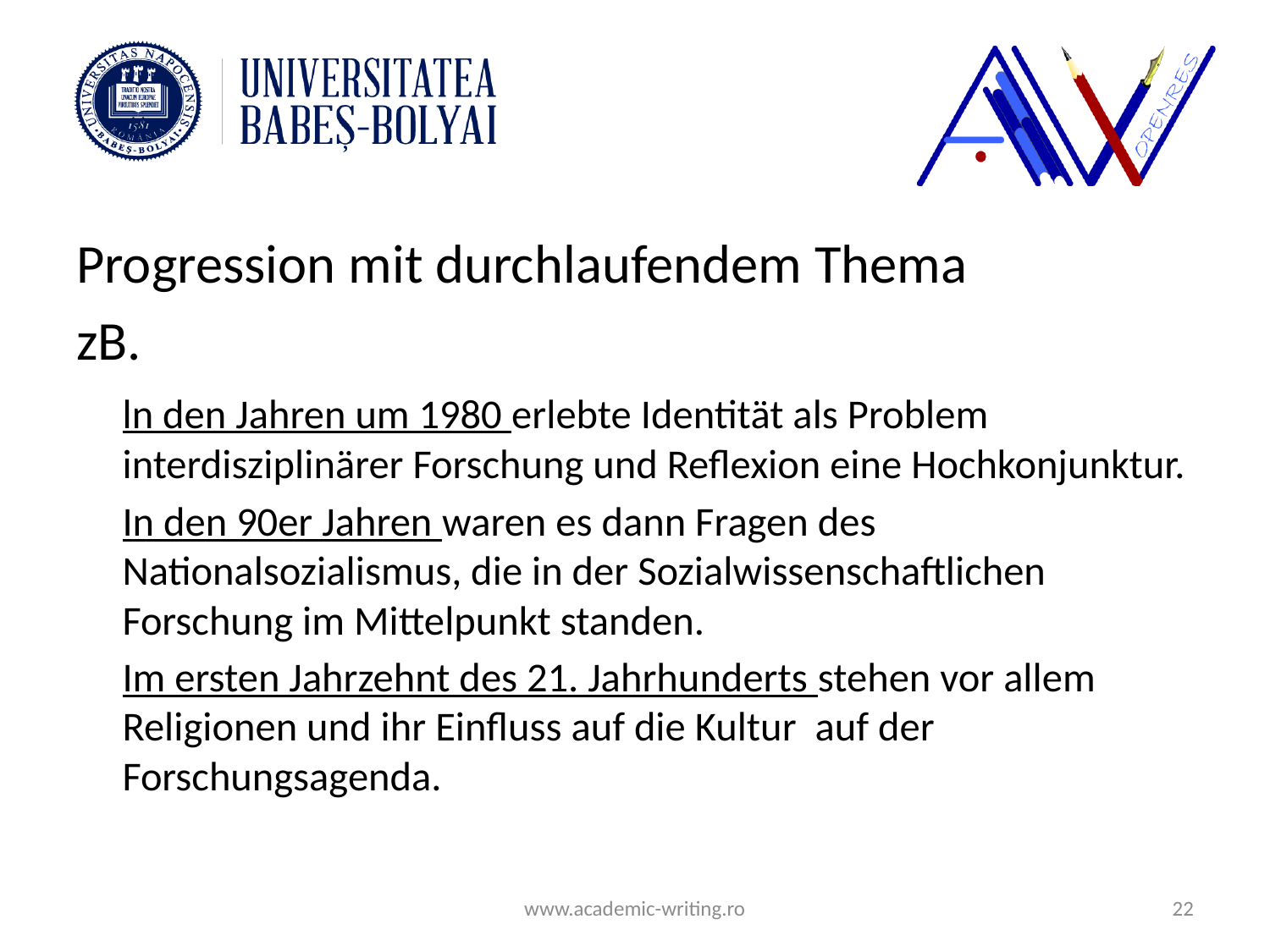

#
Progression mit durchlaufendem Thema
zB.
	ln den Jahren um 1980 erlebte Identität als Problem interdisziplinärer Forschung und Reflexion eine Hochkonjunktur.
	In den 90er Jahren waren es dann Fragen des Nationalsozialismus, die in der Sozialwissenschaftlichen Forschung im Mittelpunkt standen.
	Im ersten Jahrzehnt des 21. Jahrhunderts stehen vor allem Religionen und ihr Einfluss auf die Kultur  auf der Forschungsagenda.

www.academic-writing.ro
22